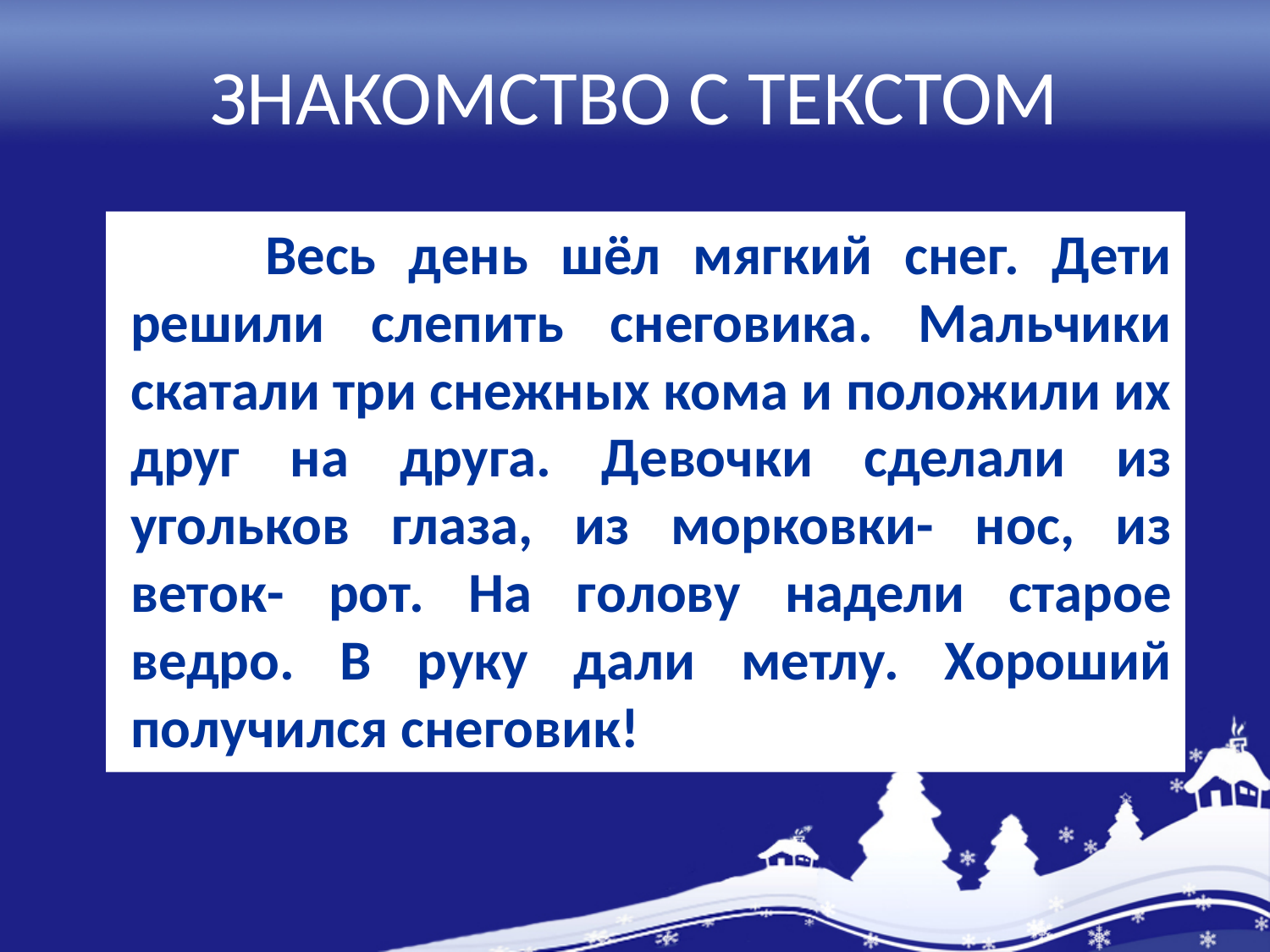

# ЗНАКОМСТВО С ТЕКСТОМ
   Весь день шёл мягкий снег. Дети решили слепить снеговика. Мальчики скатали три снежных кома и положили их друг на друга. Девочки сделали из угольков глаза, из морковки- нос, из веток- рот. На голову надели старое ведро. В руку дали метлу. Хороший получился снеговик!